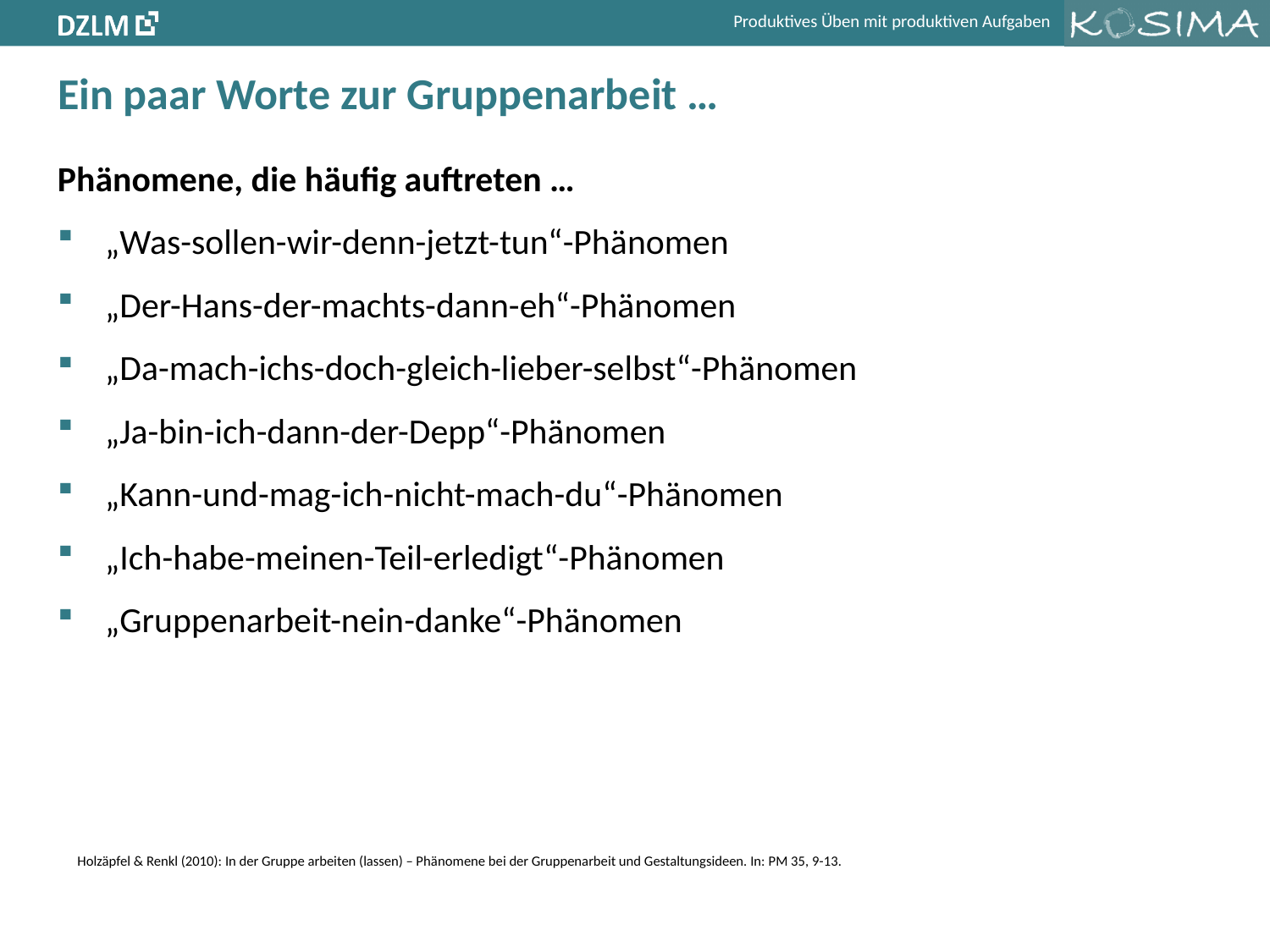

# Ein paar Worte zur Gruppenarbeit …
Phänomene, die häufig auftreten …
„Was-sollen-wir-denn-jetzt-tun“-Phänomen
„Der-Hans-der-machts-dann-eh“-Phänomen
„Da-mach-ichs-doch-gleich-lieber-selbst“-Phänomen
„Ja-bin-ich-dann-der-Depp“-Phänomen
„Kann-und-mag-ich-nicht-mach-du“-Phänomen
„Ich-habe-meinen-Teil-erledigt“-Phänomen
„Gruppenarbeit-nein-danke“-Phänomen

Holzäpfel & Renkl (2010): In der Gruppe arbeiten (lassen) – Phänomene bei der Gruppenarbeit und Gestaltungsideen. In: PM 35, 9-13.